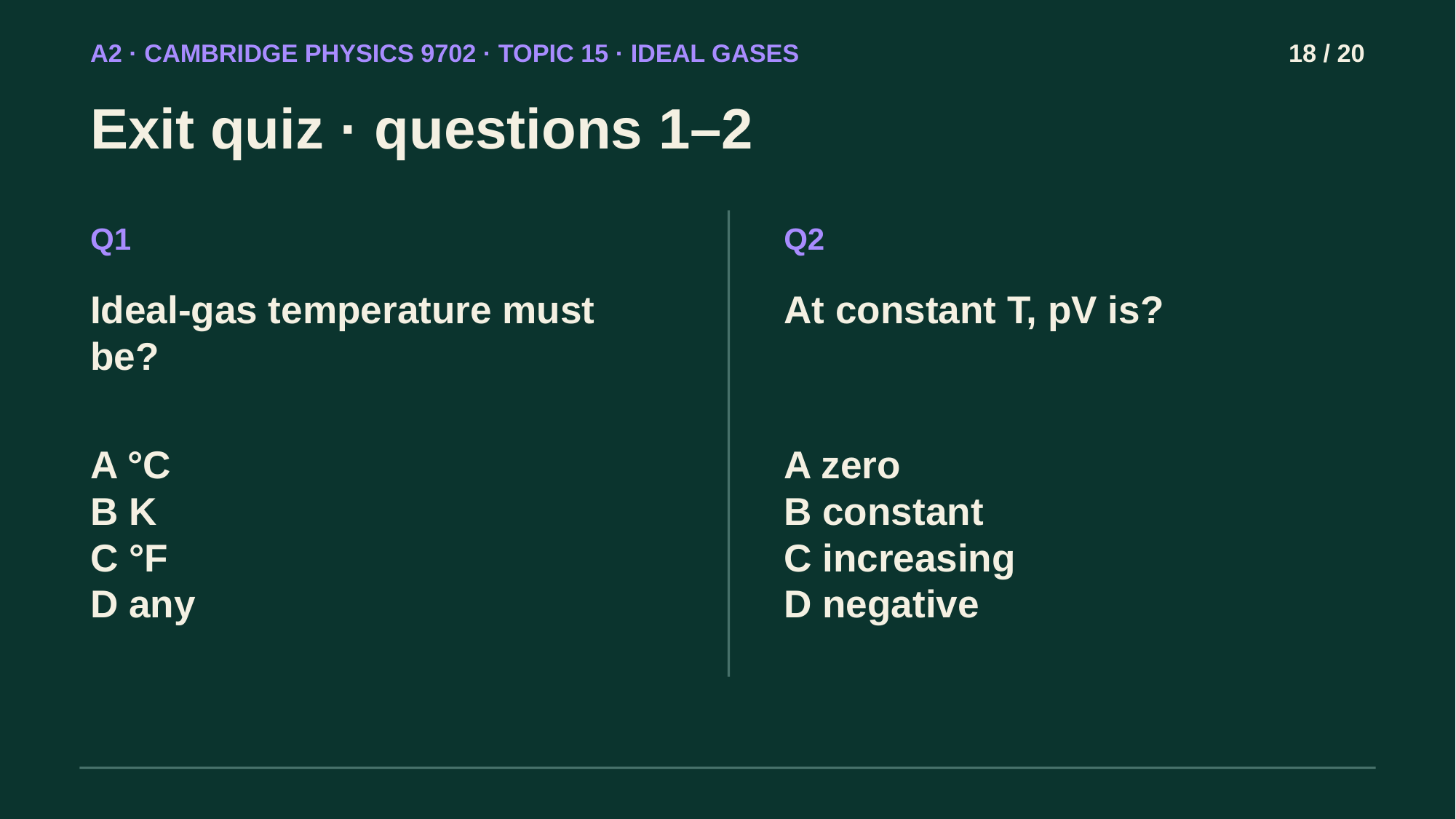

A2 · CAMBRIDGE PHYSICS 9702 · TOPIC 15 · IDEAL GASES
18 / 20
Exit quiz · questions 1–2

Q1
Q2
Ideal-gas temperature must be?
At constant T, pV is?
A °C
B K
C °F
D any
A zero
B constant
C increasing
D negative